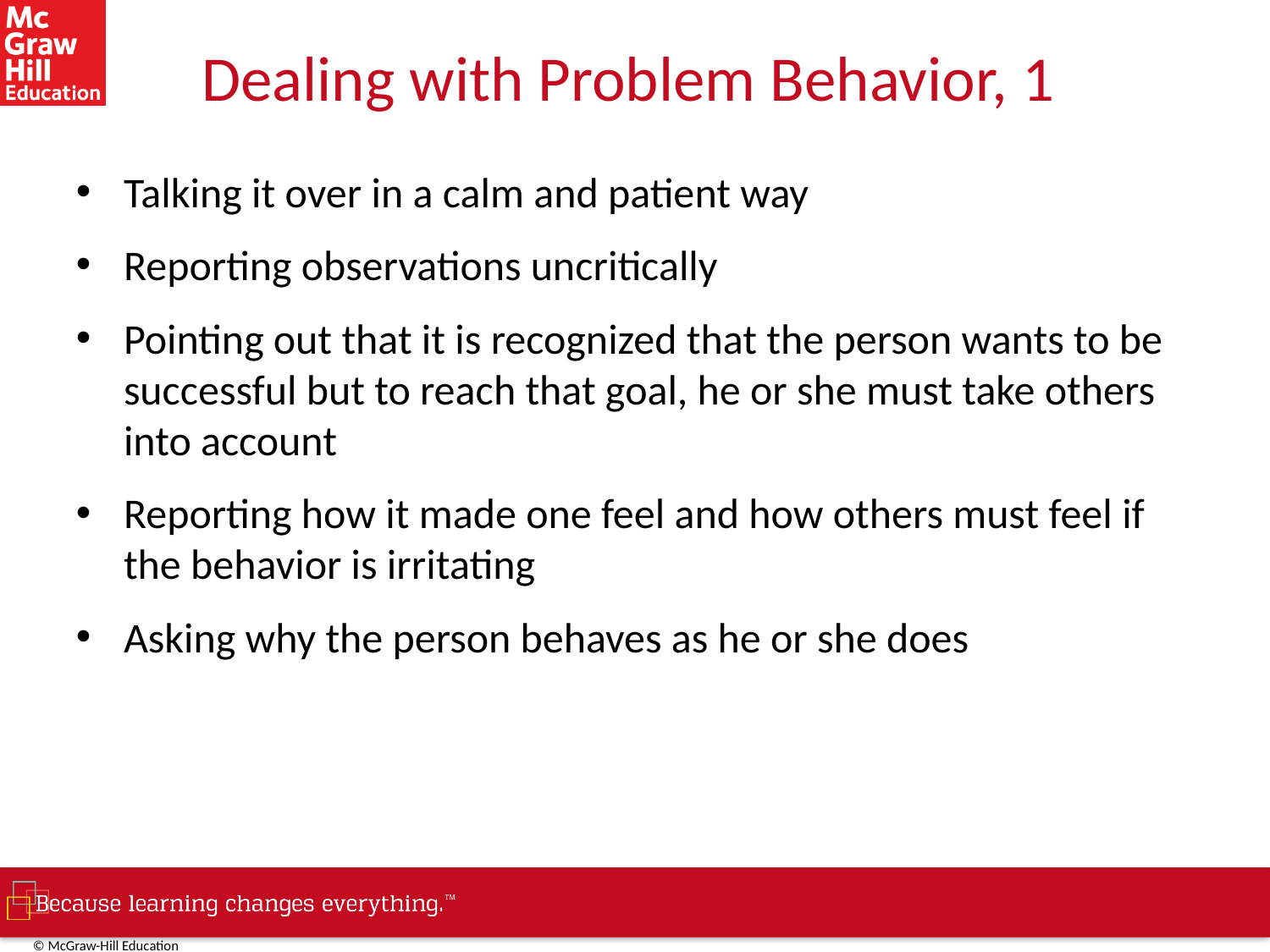

# Dealing with Problem Behavior, 1
Talking it over in a calm and patient way
Reporting observations uncritically
Pointing out that it is recognized that the person wants to be successful but to reach that goal, he or she must take others into account
Reporting how it made one feel and how others must feel if the behavior is irritating
Asking why the person behaves as he or she does